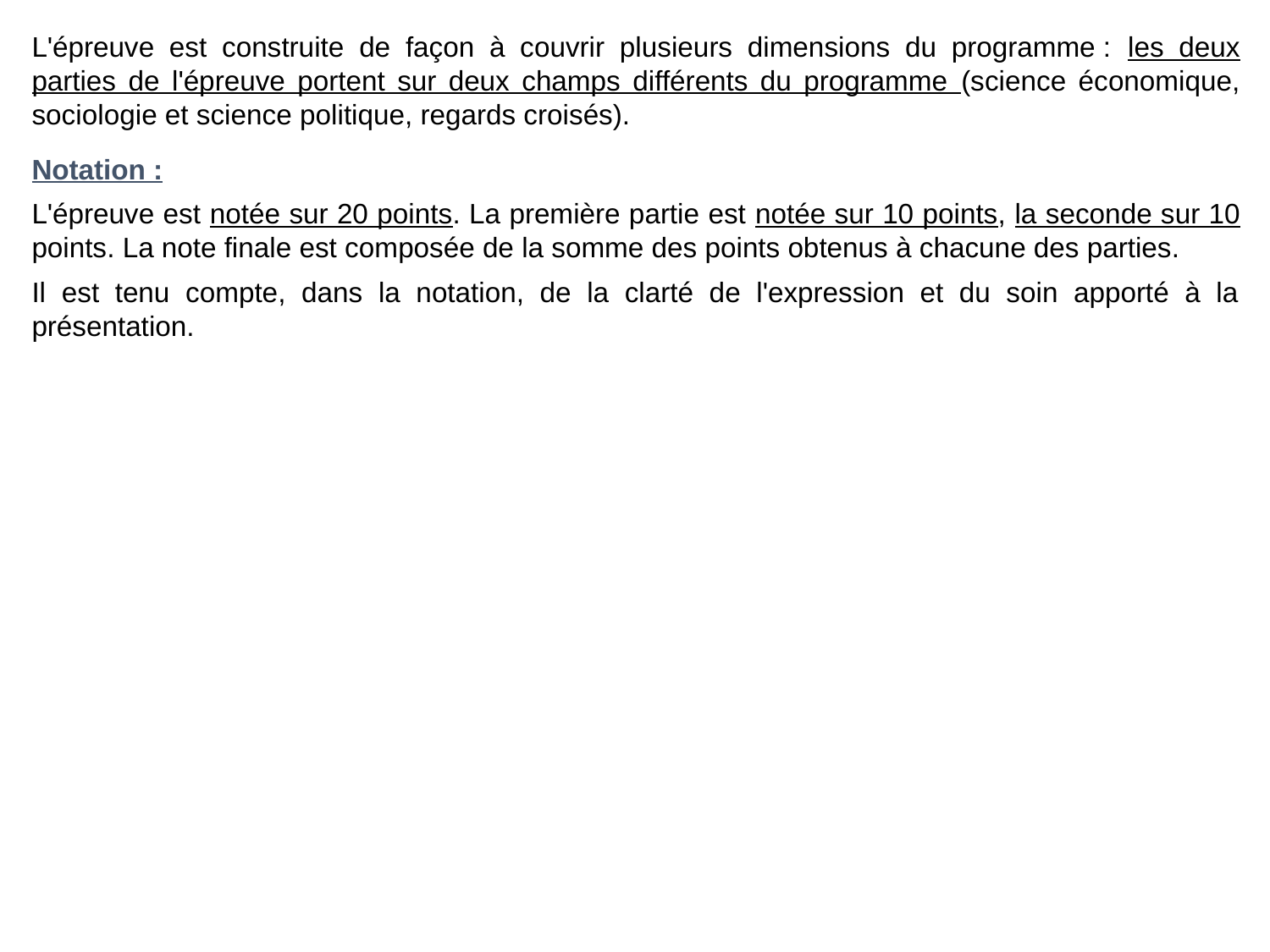

L'épreuve est construite de façon à couvrir plusieurs dimensions du programme : les deux parties de l'épreuve portent sur deux champs différents du programme (science économique, sociologie et science politique, regards croisés).
Notation :
L'épreuve est notée sur 20 points. La première partie est notée sur 10 points, la seconde sur 10 points. La note finale est composée de la somme des points obtenus à chacune des parties.
Il est tenu compte, dans la notation, de la clarté de l'expression et du soin apporté à la présentation.